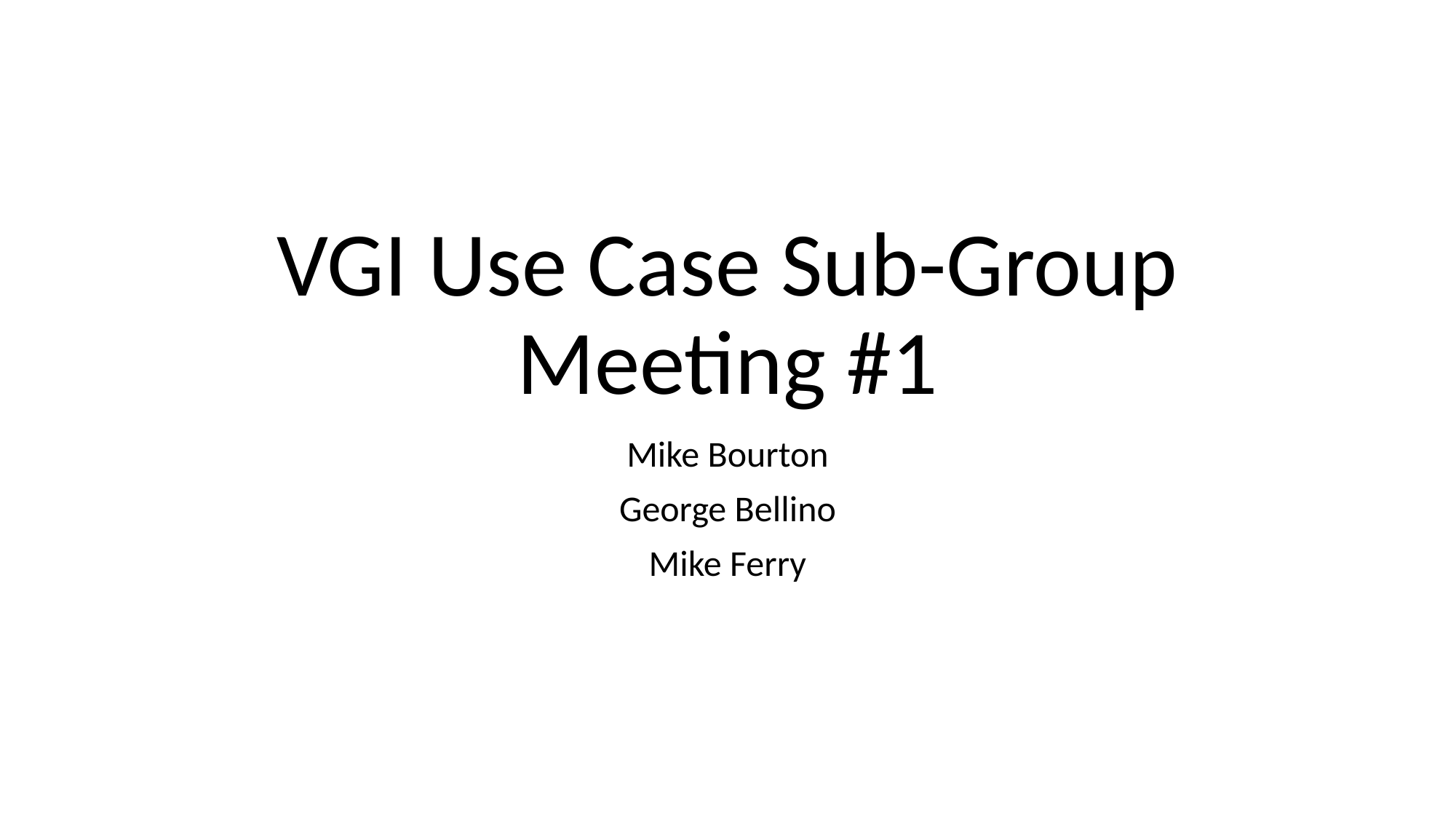

# VGI Use Case Sub-Group Meeting #1
Mike Bourton
George Bellino
Mike Ferry